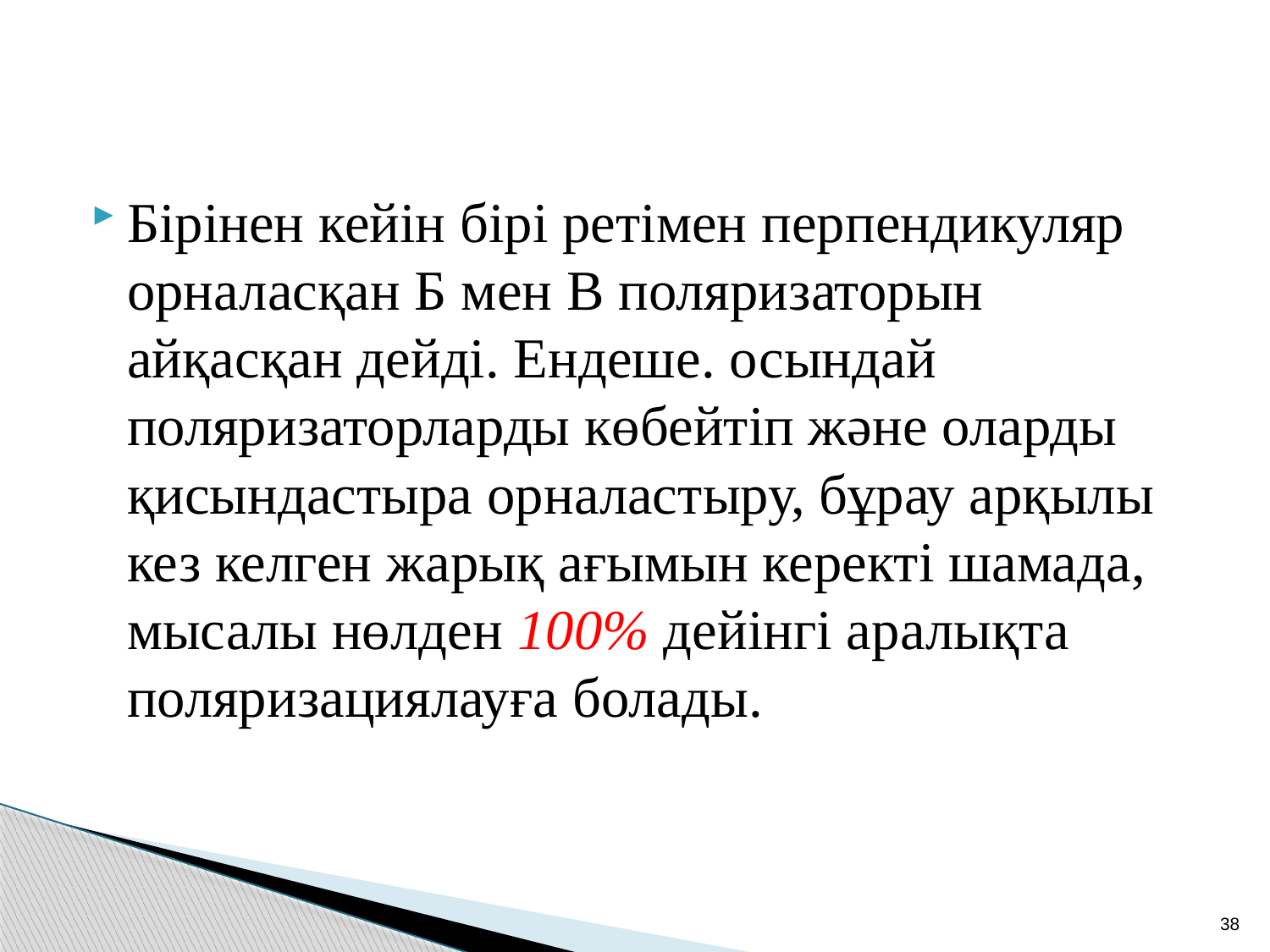

Бірінен кейін бірі ретімен перпендикуляр орналасқан Б мен В поляризаторын айқасқан дейді. Ендеше. осындай поляризаторларды көбейтіп және оларды қисындастыра орналастыру, бұрау арқылы кез келген жарық ағымын керекті шамада, мысалы нөлден 100% дейінгі аралықта поляризациялауға болады.
38